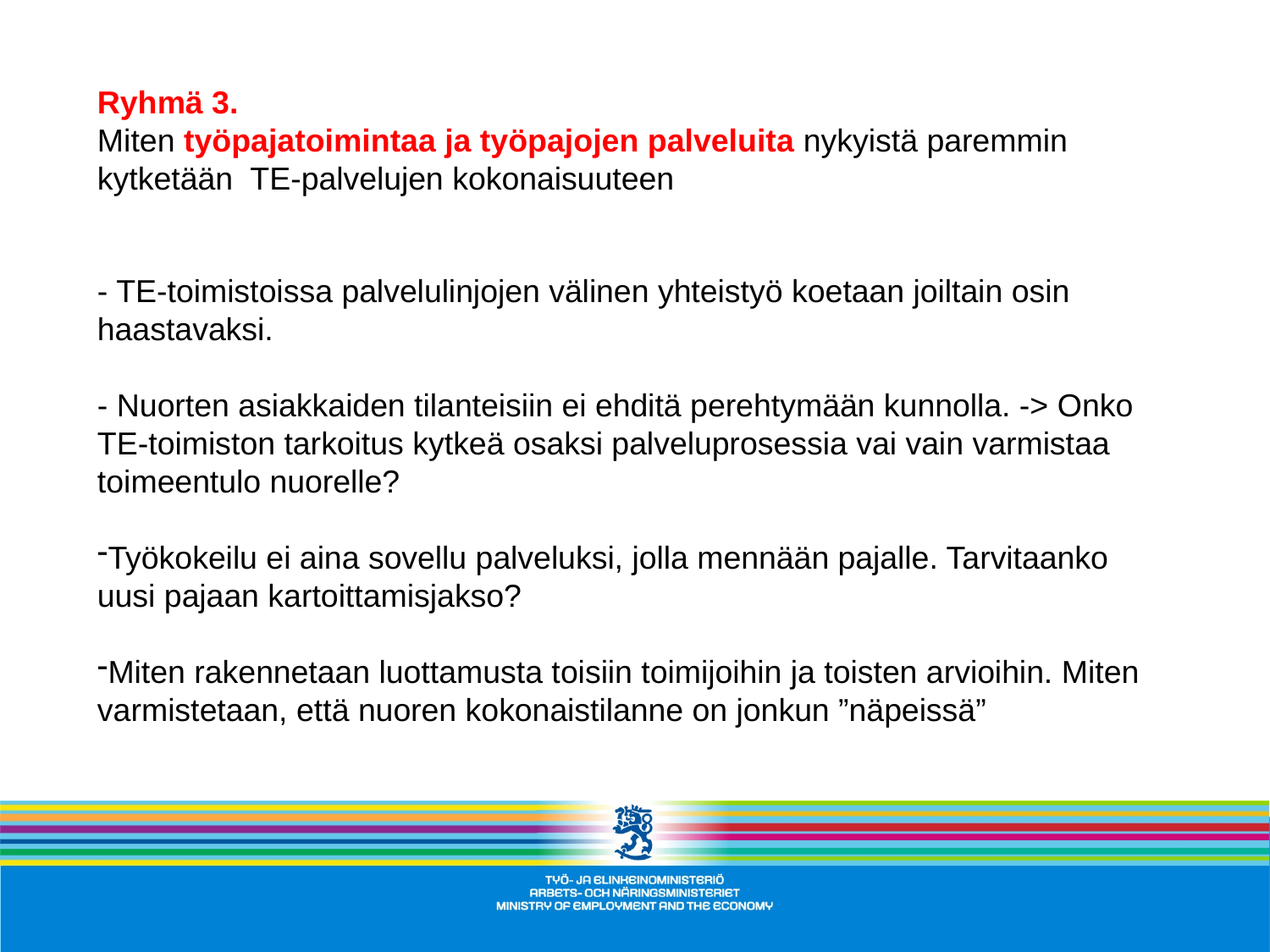

Ryhmä 3.
Miten työpajatoimintaa ja työpajojen palveluita nykyistä paremmin
kytketään  TE-palvelujen kokonaisuuteen

- TE-toimistoissa palvelulinjojen välinen yhteistyö koetaan joiltain osin haastavaksi.

- Nuorten asiakkaiden tilanteisiin ei ehditä perehtymään kunnolla. -> Onko TE-toimiston tarkoitus kytkeä osaksi palveluprosessia vai vain varmistaa toimeentulo nuorelle?

Työkokeilu ei aina sovellu palveluksi, jolla mennään pajalle. Tarvitaanko uusi pajaan kartoittamisjakso?

Miten rakennetaan luottamusta toisiin toimijoihin ja toisten arvioihin. Miten varmistetaan, että nuoren kokonaistilanne on jonkun ”näpeissä”